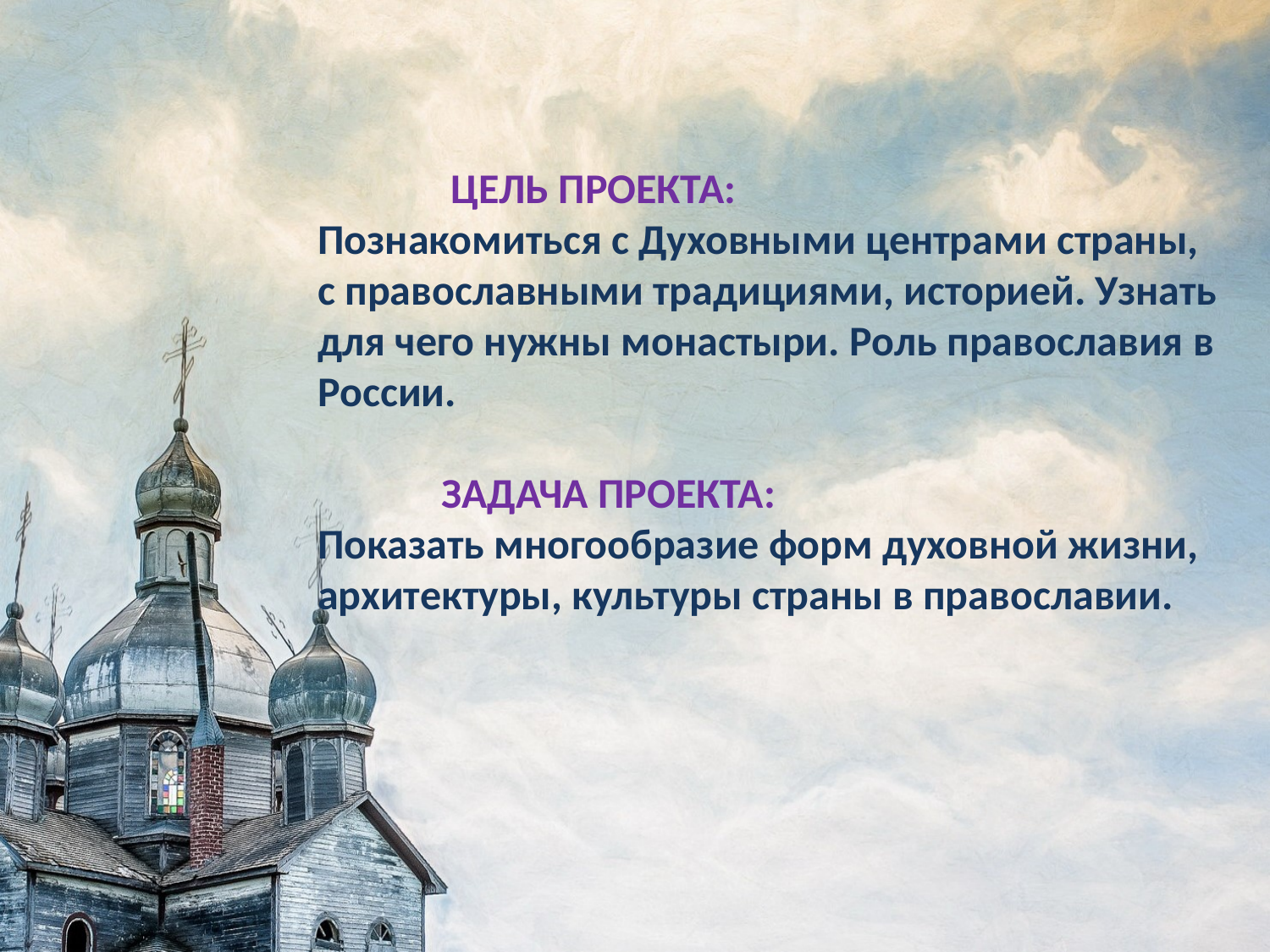

# ЦЕЛЬ ПРОЕКТА: Познакомиться с Духовными центрами страны, с православными традициями, историей. Узнать для чего нужны монастыри. Роль православия в России. ЗАДАЧА ПРОЕКТА: Показать многообразие форм духовной жизни, архитектуры, культуры страны в православии.